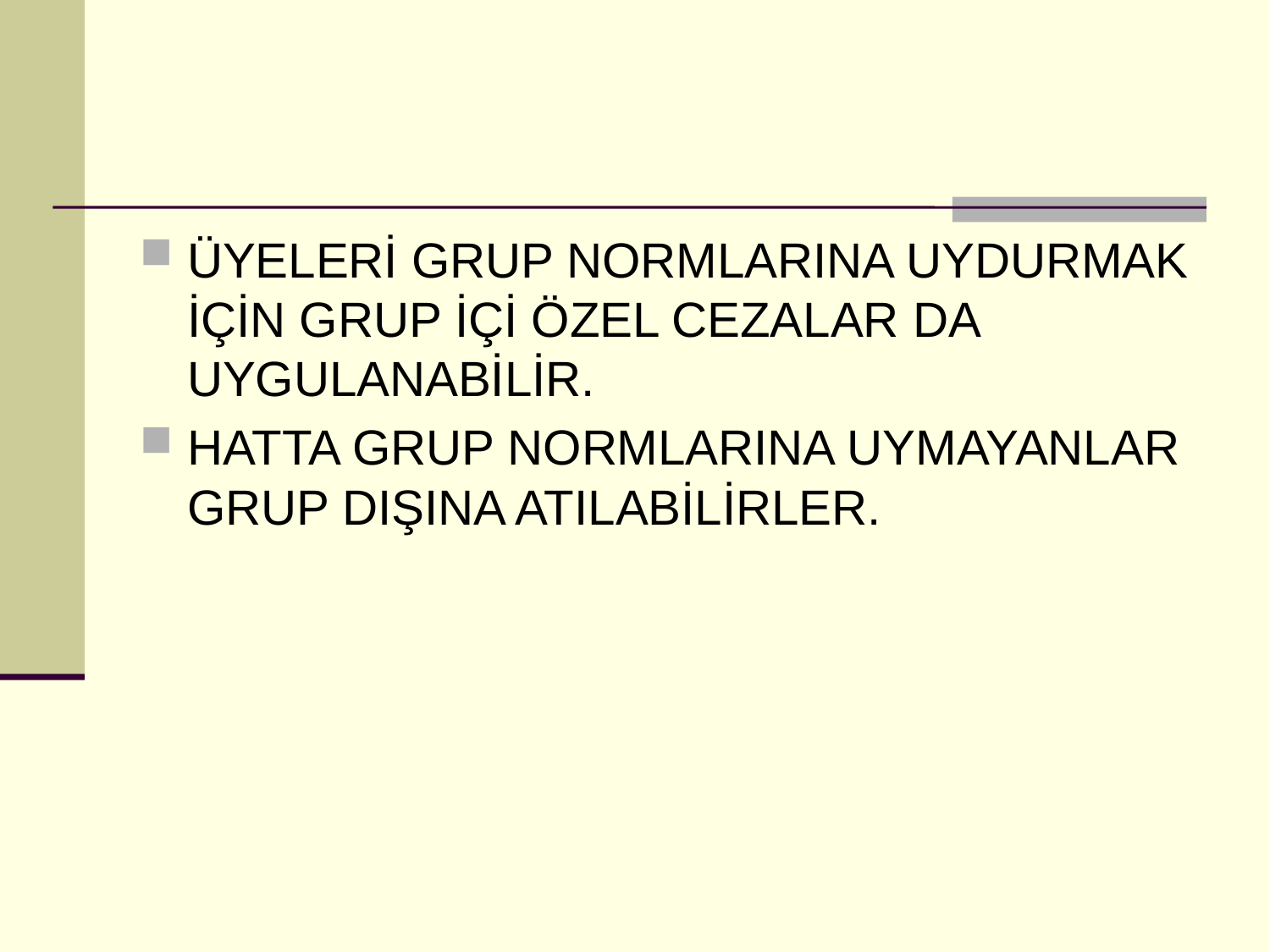

#
ÜYELERİ GRUP NORMLARINA UYDURMAK İÇİN GRUP İÇİ ÖZEL CEZALAR DA UYGULANABİLİR.
HATTA GRUP NORMLARINA UYMAYANLAR GRUP DIŞINA ATILABİLİRLER.